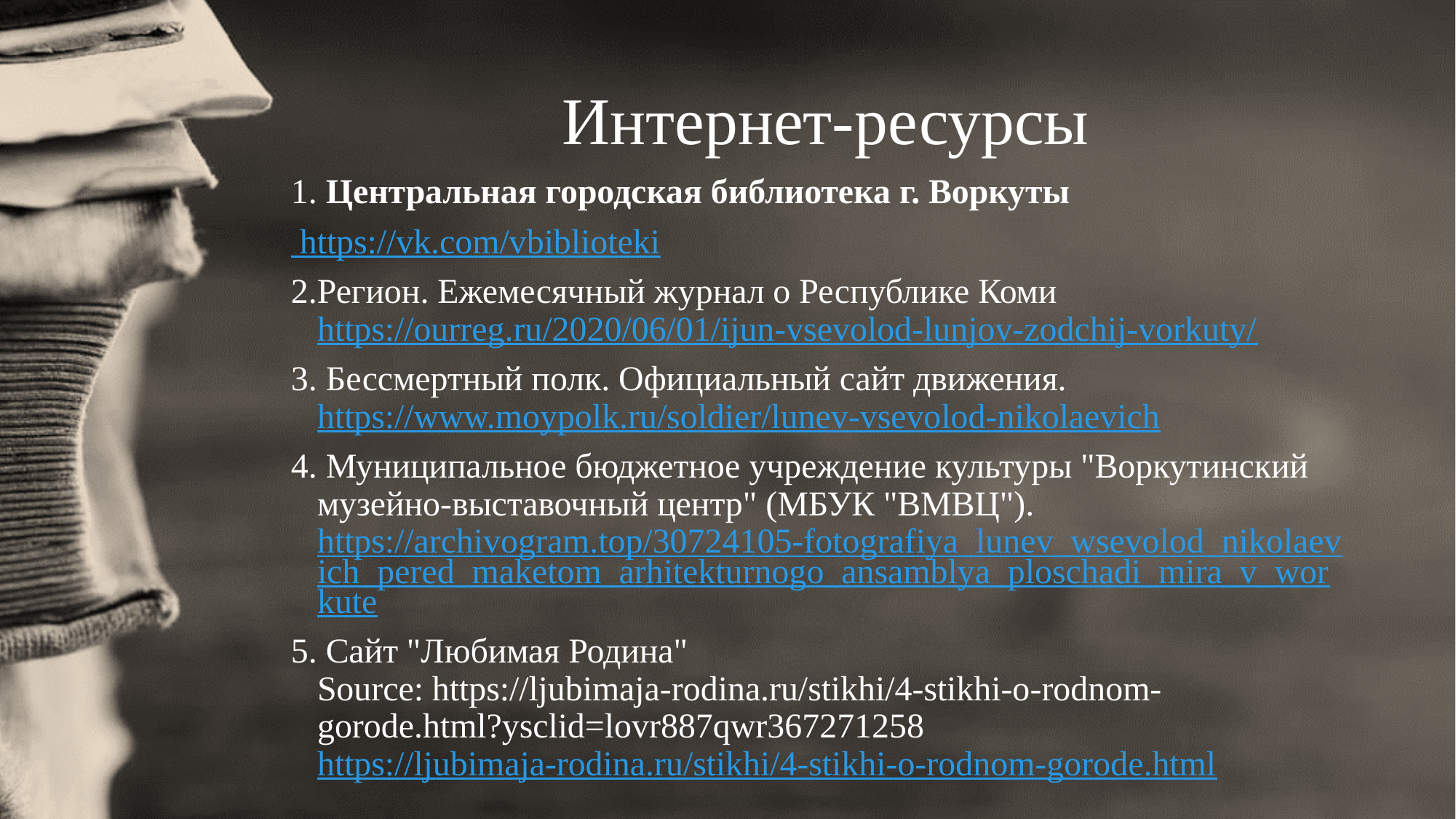

# Интернет-ресурсы
1. Центральная городская библиотека г. Воркуты
 https://vk.com/vbiblioteki
2.Регион. Ежемесячный журнал о Республике Коми https://ourreg.ru/2020/06/01/ijun-vsevolod-lunjov-zodchij-vorkuty/
3. Бессмертный полк. Официальный сайт движения. https://www.moypolk.ru/soldier/lunev-vsevolod-nikolaevich
4. Муниципальное бюджетное учреждение культуры "Воркутинский музейно-выставочный центр" (МБУК "ВМВЦ").  https://archivogram.top/30724105-fotografiya_lunev_wsevolod_nikolaevich_pered_maketom_arhitekturnogo_ansamblya_ploschadi_mira_v_workute
5. Сайт "Любимая Родина"
Source: https://ljubimaja-rodina.ru/stikhi/4-stikhi-o-rodnom-gorode.html?ysclid=lovr887qwr367271258
https://ljubimaja-rodina.ru/stikhi/4-stikhi-o-rodnom-gorode.html